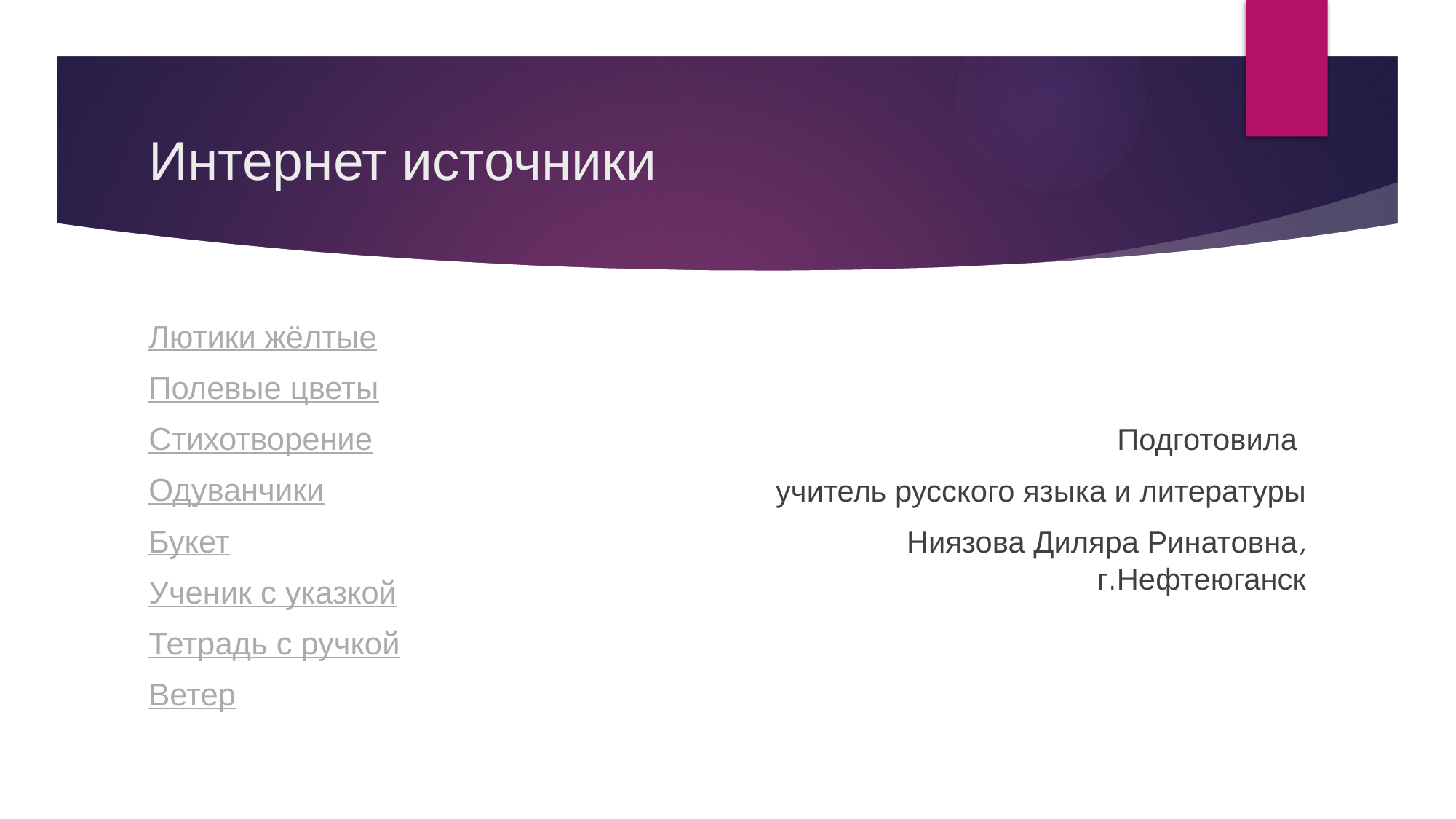

# Интернет источники
Лютики жёлтые
Полевые цветы
Стихотворение
Одуванчики
Букет
Ученик с указкой
Тетрадь с ручкой
Ветер

Подготовила
учитель русского языка и литературы
 Ниязова Диляра Ринатовна, г.Нефтеюганск